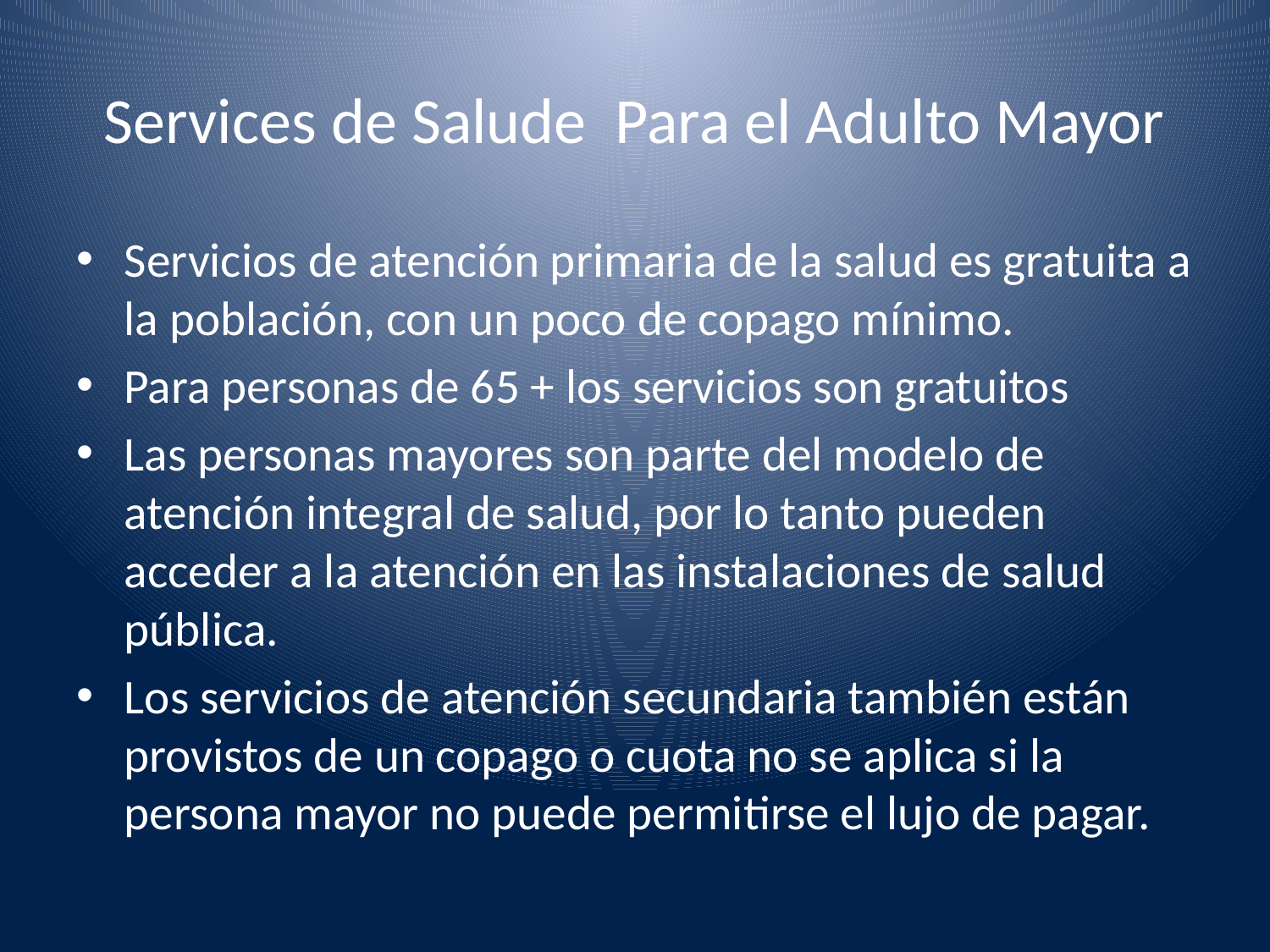

# Services de Salude  Para el Adulto Mayor
Servicios de atención primaria de la salud es gratuita a la población, con un poco de copago mínimo.
Para personas de 65 + los servicios son gratuitos
Las personas mayores son parte del modelo de atención integral de salud, por lo tanto pueden acceder a la atención en las instalaciones de salud pública.
Los servicios de atención secundaria también están provistos de un copago o cuota no se aplica si la persona mayor no puede permitirse el lujo de pagar.